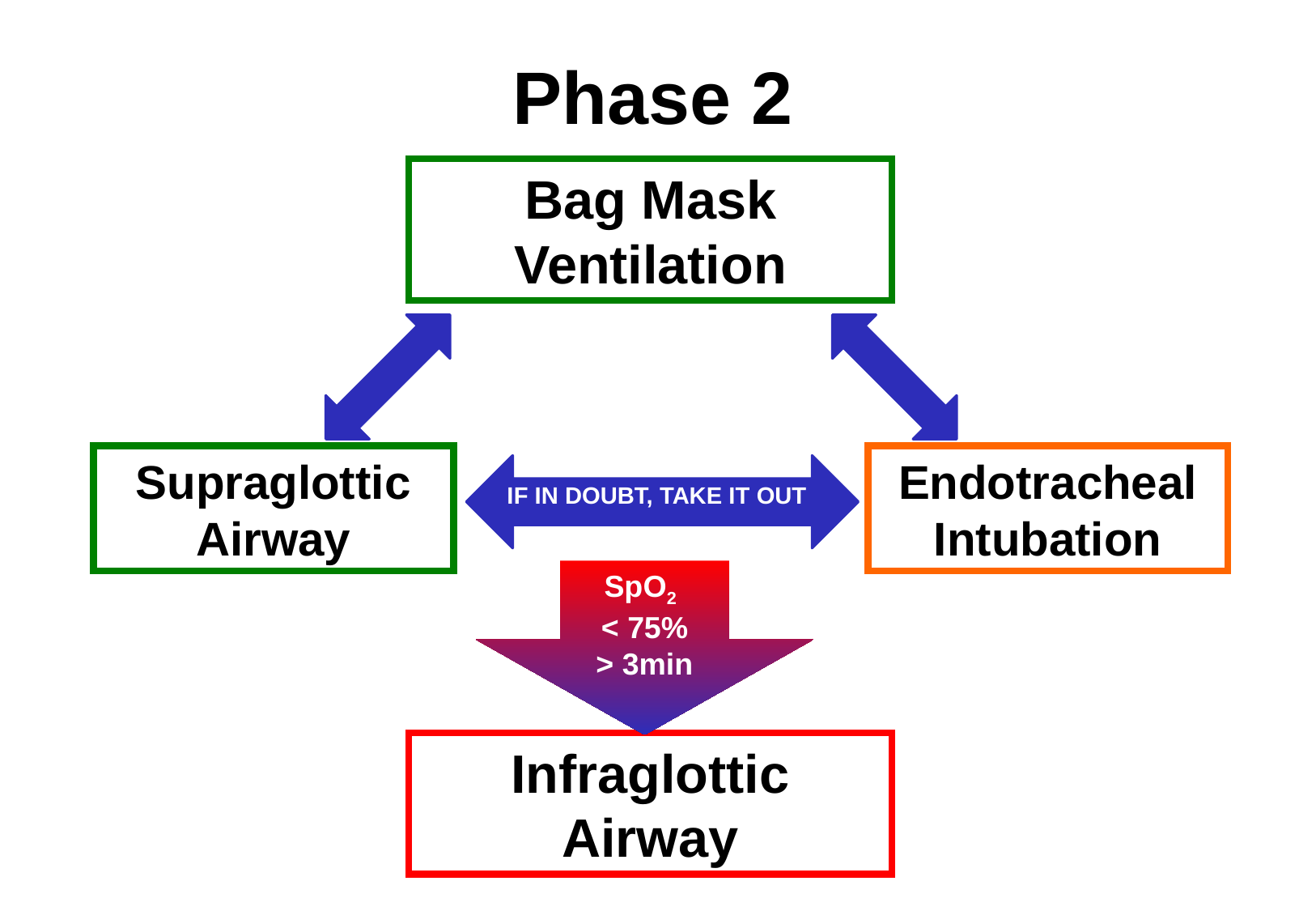

Phase 2
Bag Mask Ventilation

Supraglottic Airway
Endotracheal Intubation

IF IN DOUBT, TAKE IT OUT
SpO2
< 75%
> 3min
Infraglottic
Airway